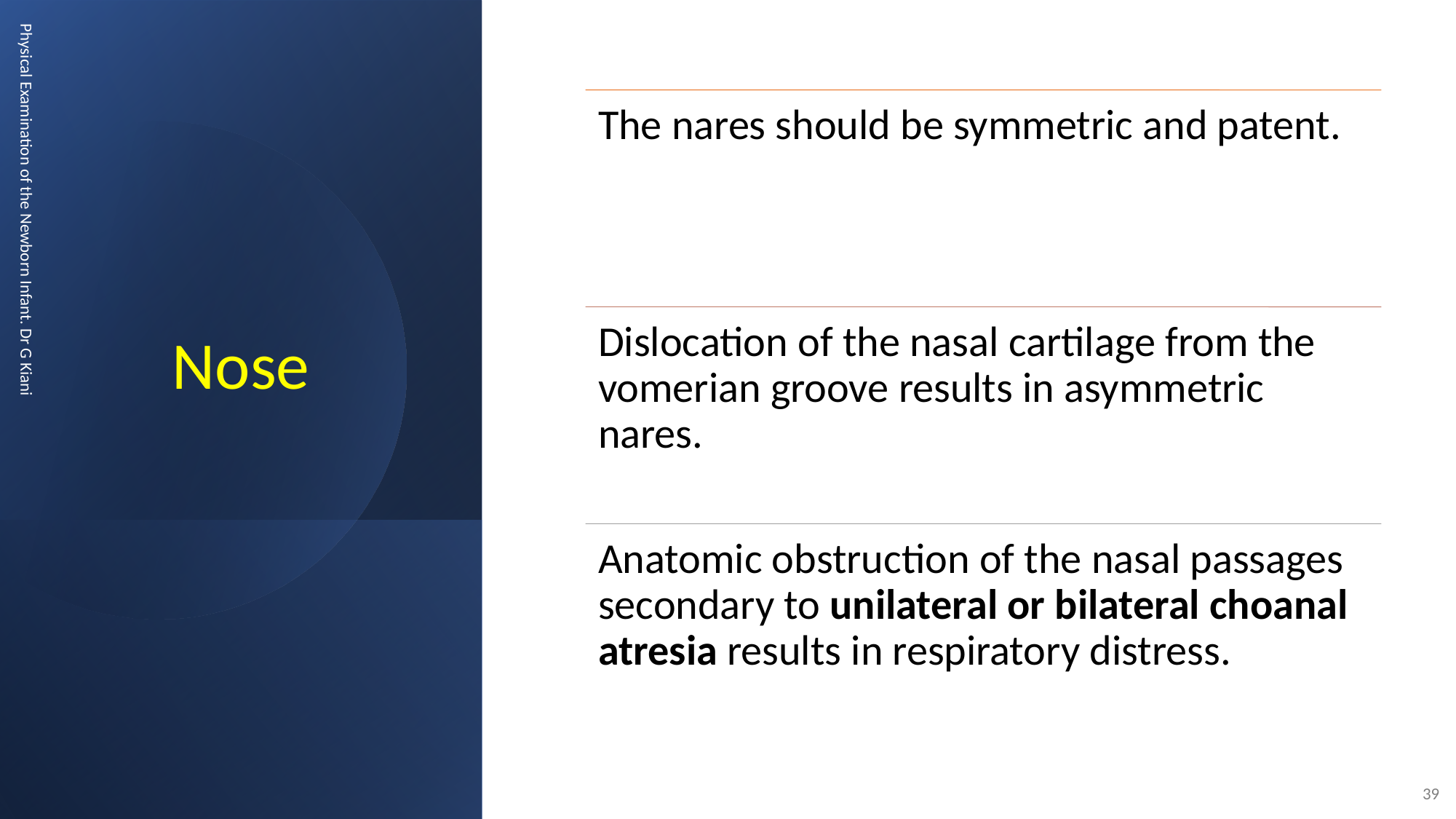

The nares should be symmetric and patent.
Dislocation of the nasal cartilage from the vomerian groove results in asymmetric nares.
Anatomic obstruction of the nasal passages secondary to unilateral or bilateral choanal atresia results in respiratory distress.

Physical Examination of the Newborn Infant. Dr G Kiani
# Nose

39